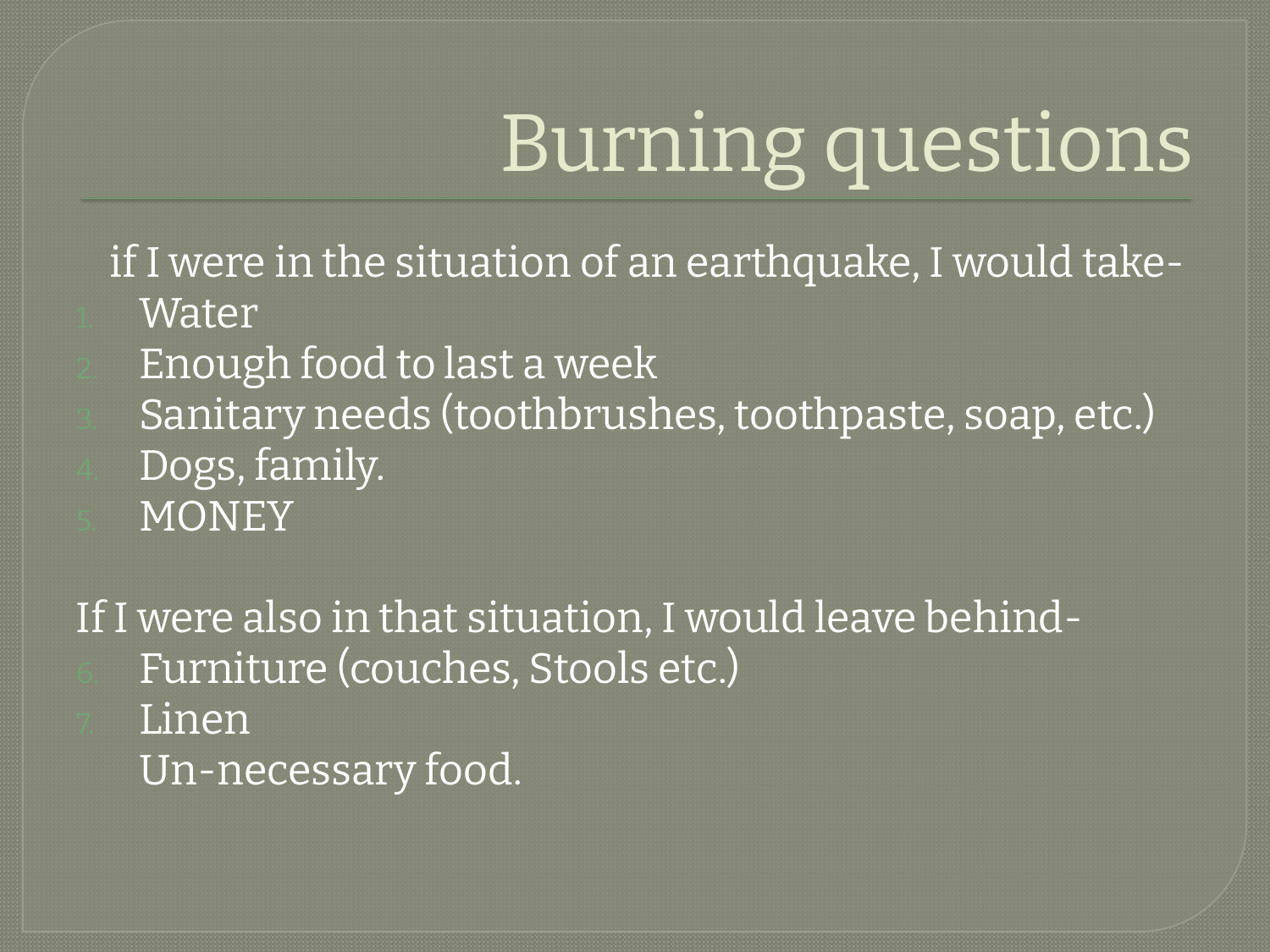

# Burning questions
    if I were in the situation of an earthquake, I would take-
Water
Enough food to last a week
Sanitary needs (toothbrushes, toothpaste, soap, etc.)
Dogs, family.
MONEY

If I were also in that situation, I would leave behind-
Furniture (couches, Stools etc.)
Linen
Un-necessary food.